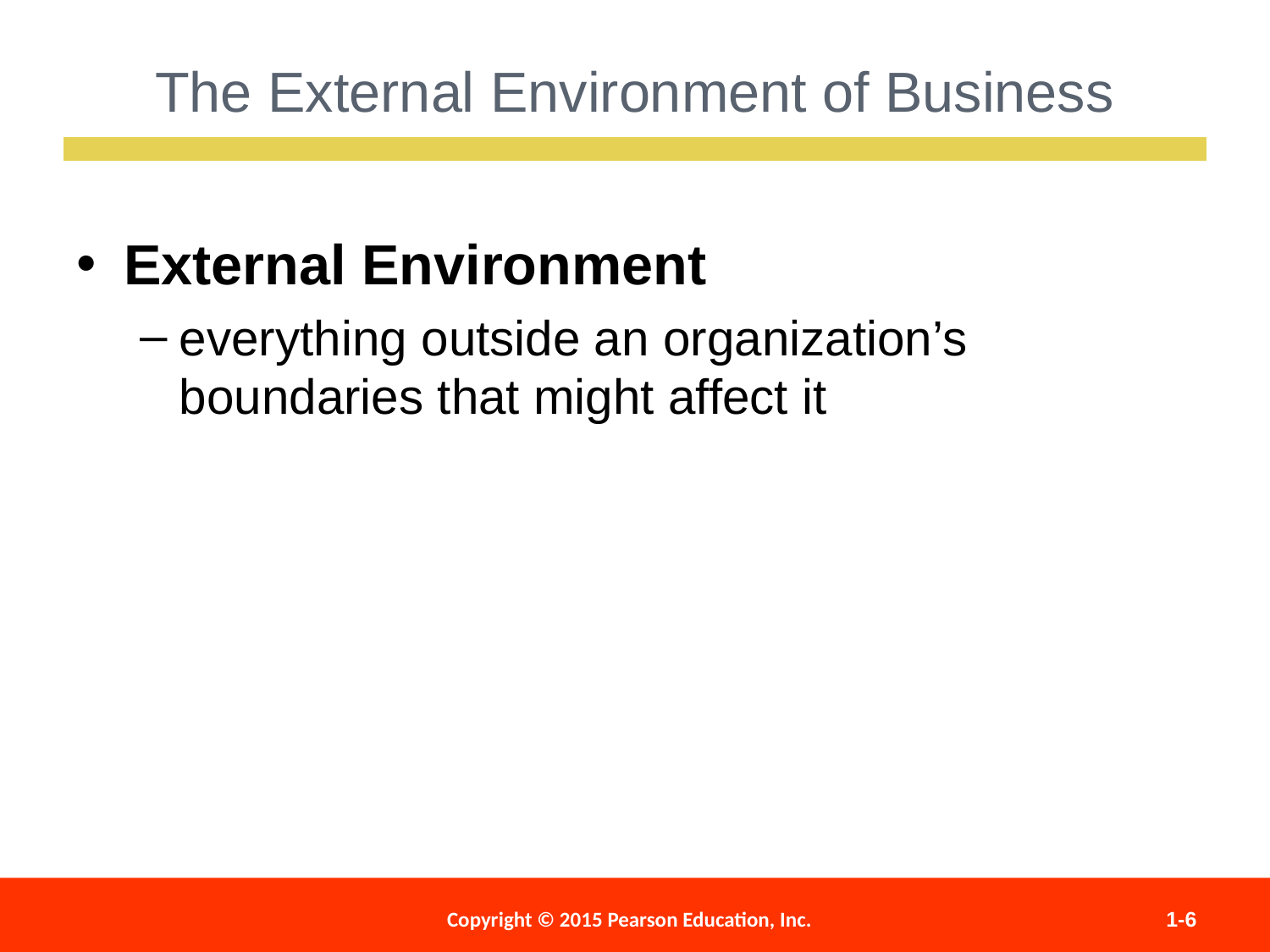

The External Environment of Business
External Environment
everything outside an organization’s boundaries that might affect it